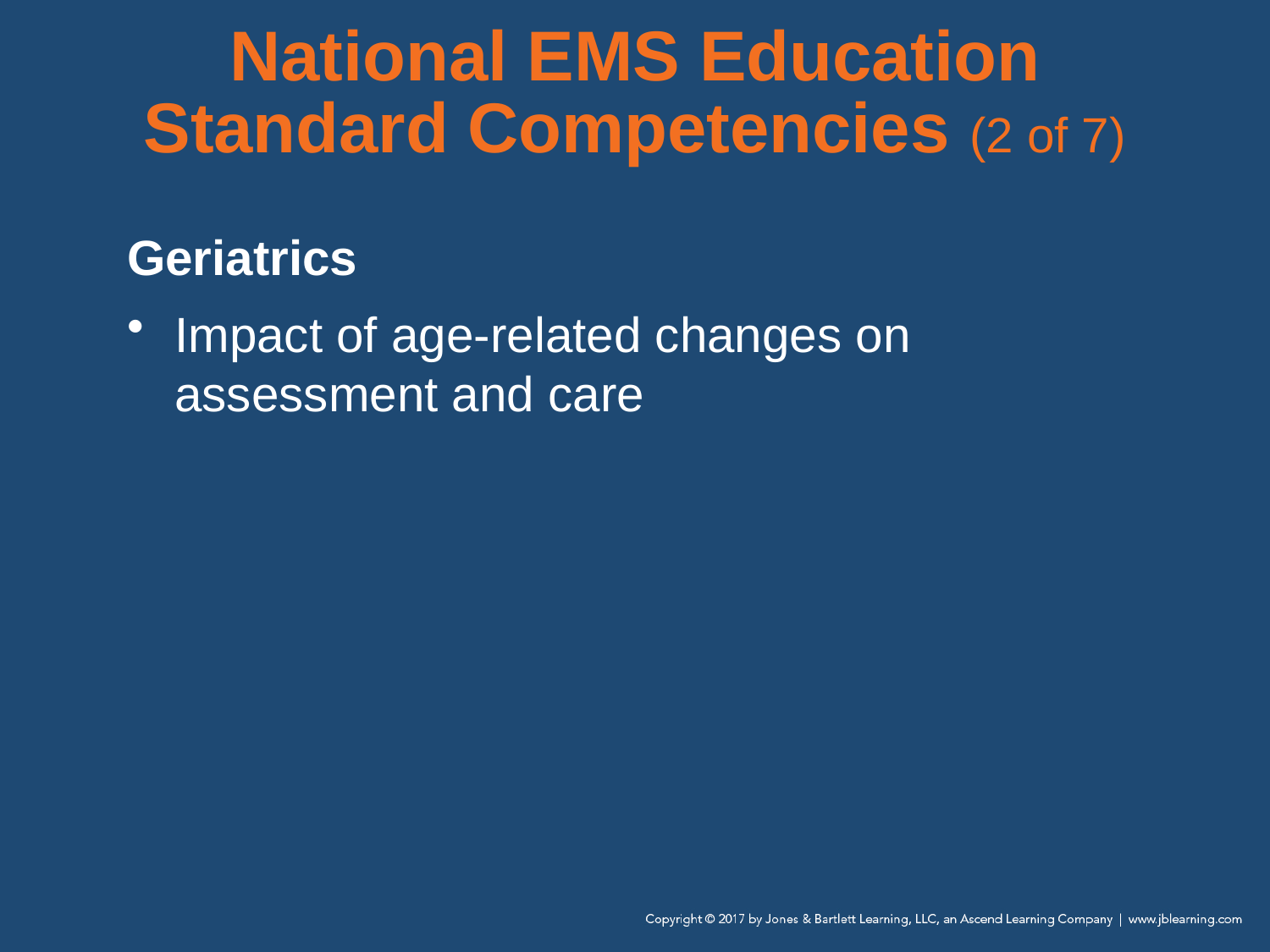

# National EMS Education Standard Competencies (2 of 7)
Geriatrics
Impact of age-related changes on assessment and care